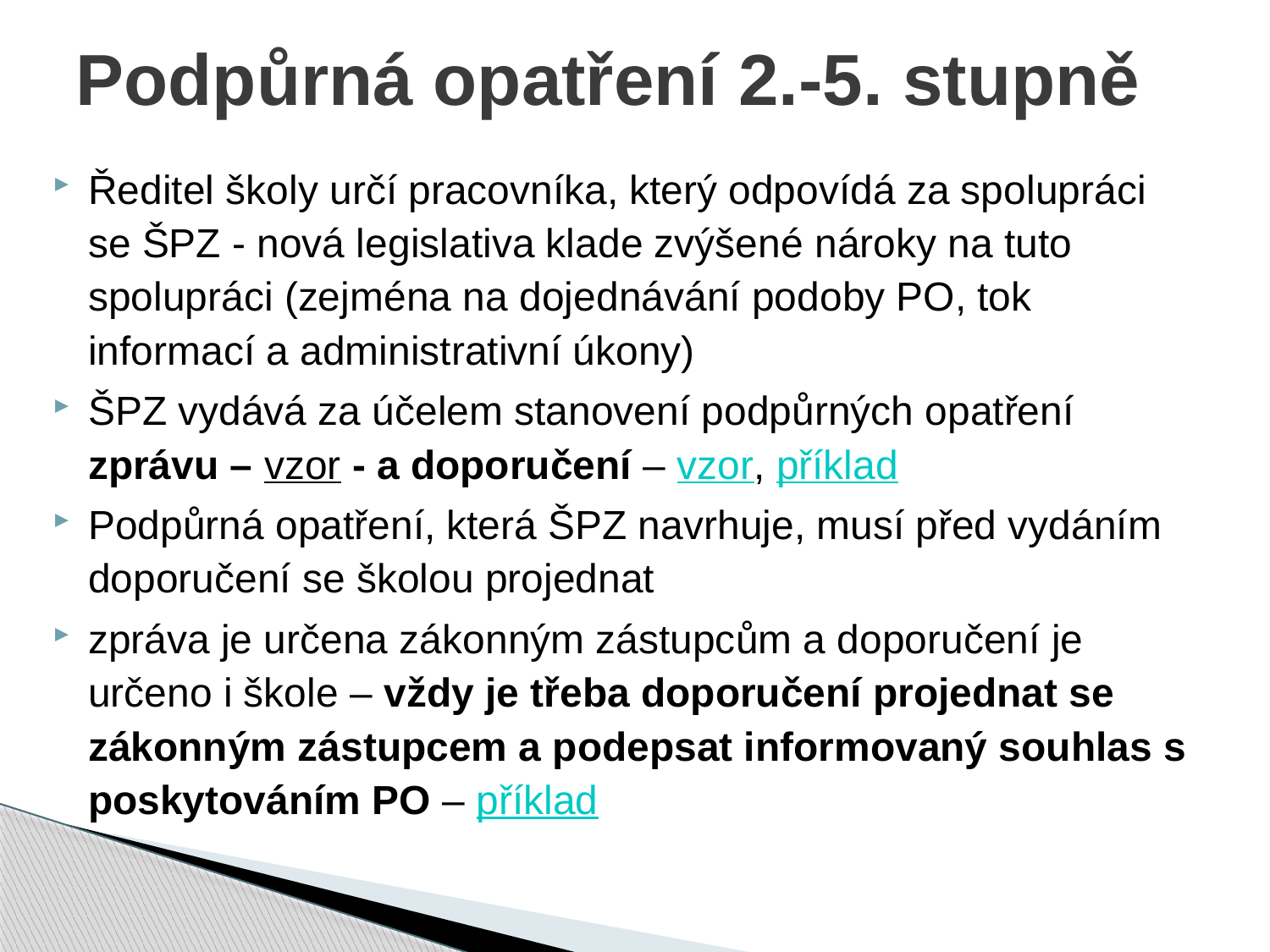

# Podpůrná opatření 2.-5. stupně
Ředitel školy určí pracovníka, který odpovídá za spolupráci se ŠPZ - nová legislativa klade zvýšené nároky na tuto spolupráci (zejména na dojednávání podoby PO, tok informací a administrativní úkony)
ŠPZ vydává za účelem stanovení podpůrných opatření zprávu – vzor - a doporučení – vzor, příklad
Podpůrná opatření, která ŠPZ navrhuje, musí před vydáním doporučení se školou projednat
zpráva je určena zákonným zástupcům a doporučení je určeno i škole – vždy je třeba doporučení projednat se zákonným zástupcem a podepsat informovaný souhlas s poskytováním PO – příklad